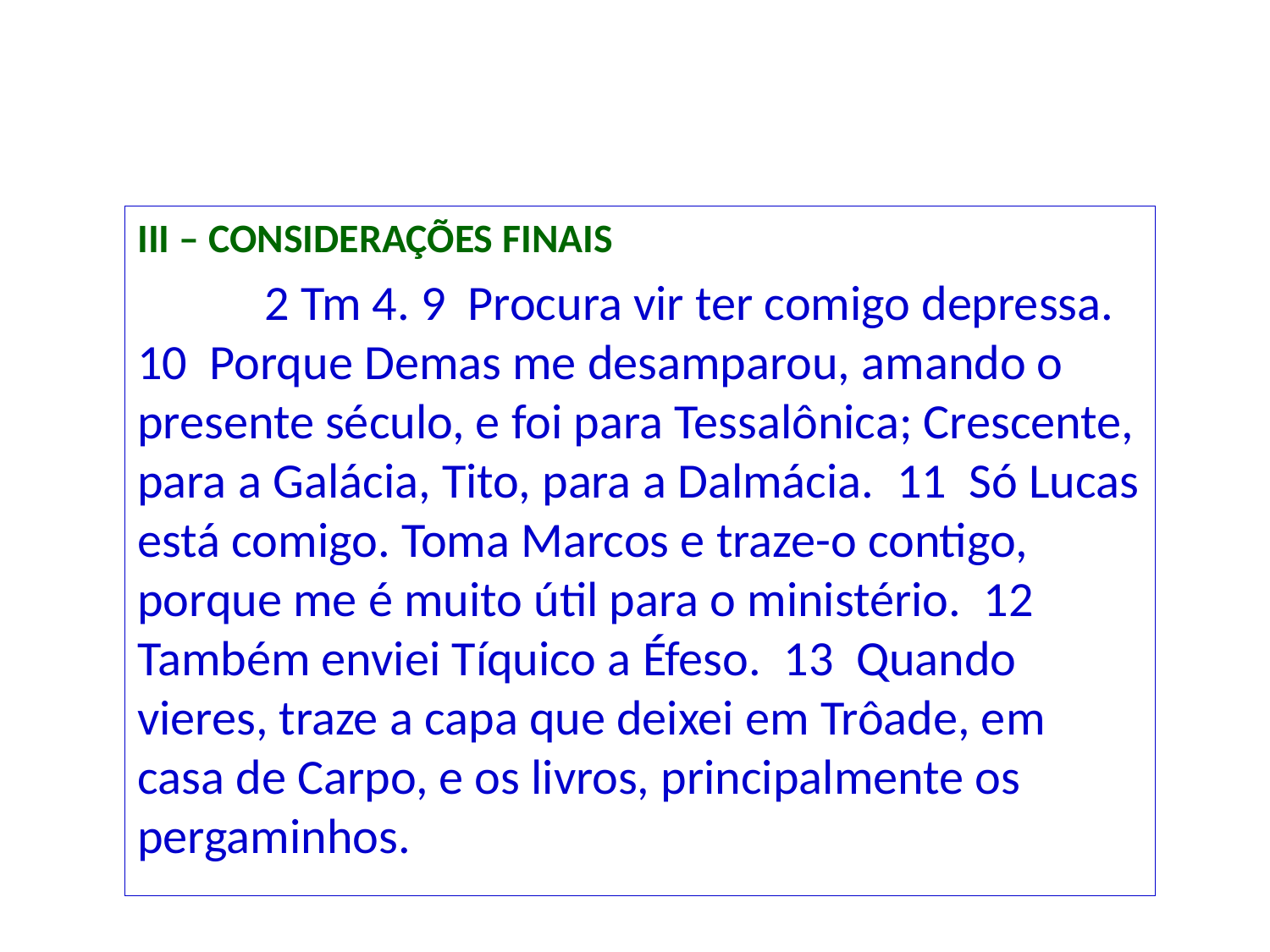

III – CONSIDERAÇÕES FINAIS
	2 Tm 4. 9  Procura vir ter comigo depressa.  10  Porque Demas me desamparou, amando o presente século, e foi para Tessalônica; Crescente, para a Galácia, Tito, para a Dalmácia.  11  Só Lucas está comigo. Toma Marcos e traze-o contigo, porque me é muito útil para o ministério.  12  Também enviei Tíquico a Éfeso.  13  Quando vieres, traze a capa que deixei em Trôade, em casa de Carpo, e os livros, principalmente os pergaminhos.